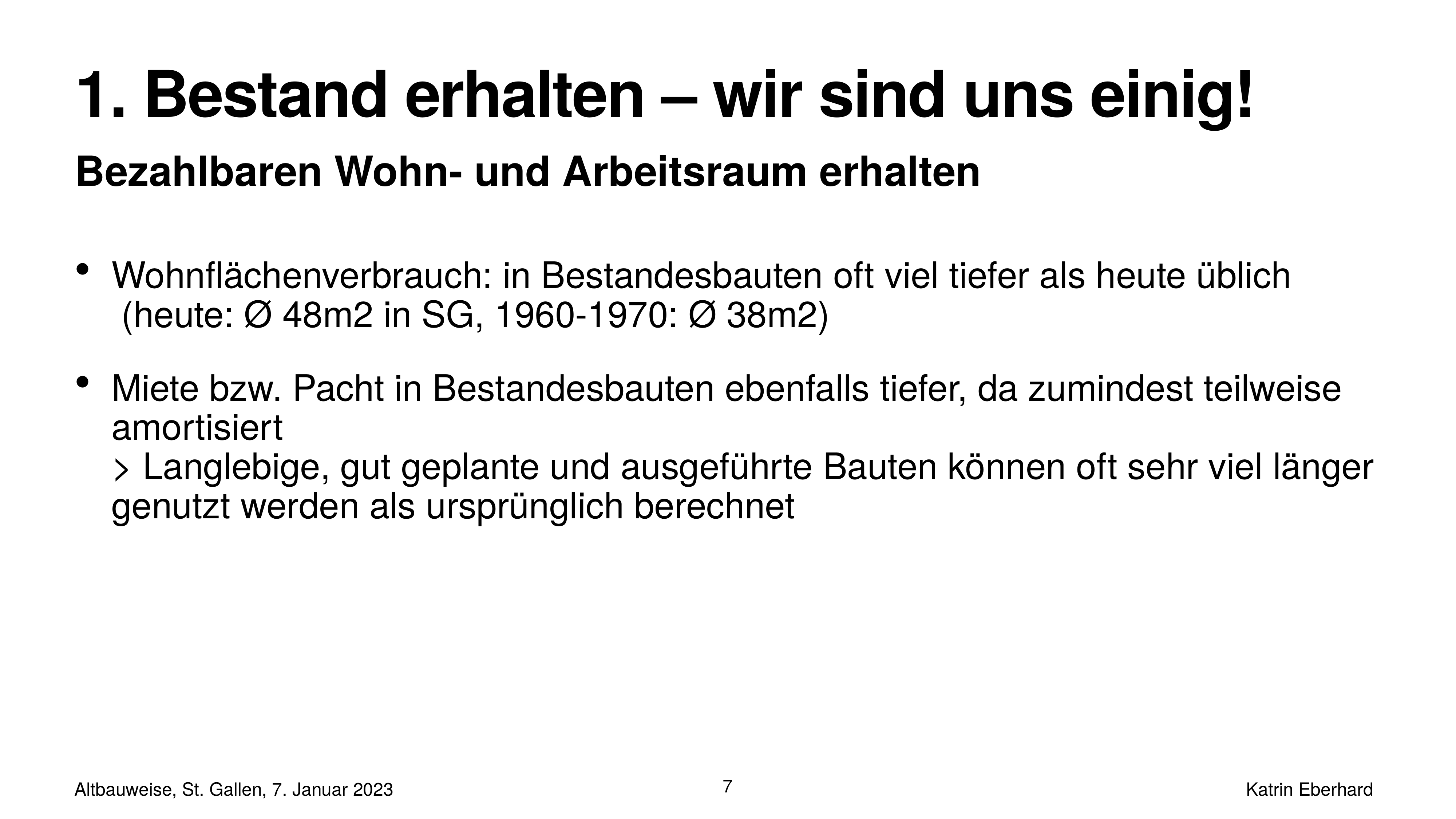

# 1. Bestand erhalten – wir sind uns einig!
Bezahlbaren Wohn- und Arbeitsraum erhalten
Wohnflächenverbrauch: in Bestandesbauten oft viel tiefer als heute üblich
 (heute: Ø 48m2 in SG, 1960-1970: Ø 38m2)
Miete bzw. Pacht in Bestandesbauten ebenfalls tiefer, da zumindest teilweise amortisiert
> Langlebige, gut geplante und ausgeführte Bauten können oft sehr viel länger genutzt werden als ursprünglich berechnet
Altbauweise, St. Gallen, 7. Januar 2023                                                                                                                                                                        Katrin Eberhard
7